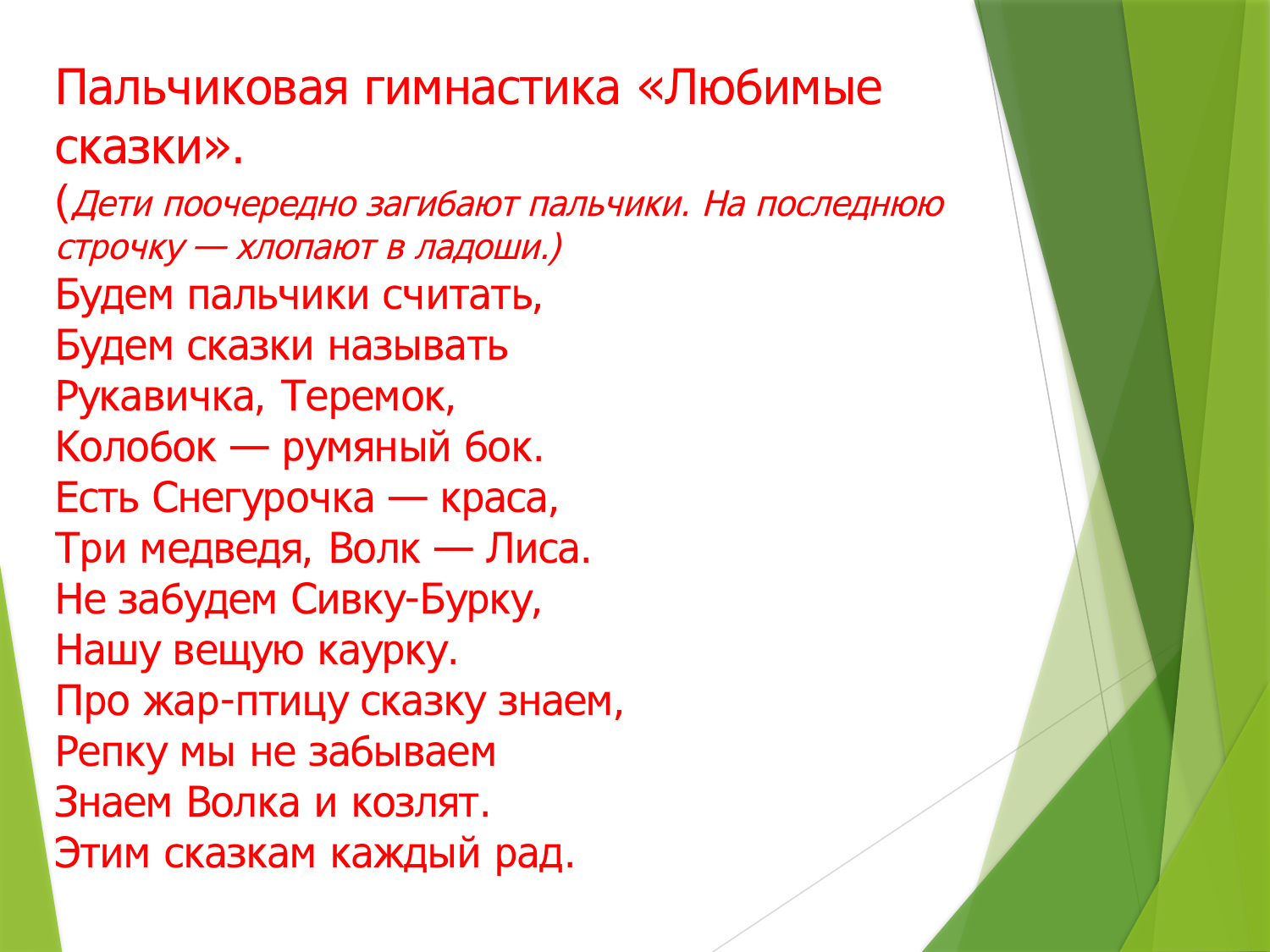

Пальчиковая гимнастика «Любимые сказки».
(Дети поочередно загибают пальчики. На последнюю строчку — хлопают в ладоши.)
Будем пальчики считать,
Будем сказки называть
Рукавичка, Теремок,
Колобок — румяный бок.
Есть Снегурочка — краса,
Три медведя, Волк — Лиса.
Не забудем Сивку-Бурку,
Нашу вещую каурку.
Про жар-птицу сказку знаем,
Репку мы не забываем
Знаем Волка и козлят.
Этим сказкам каждый рад.